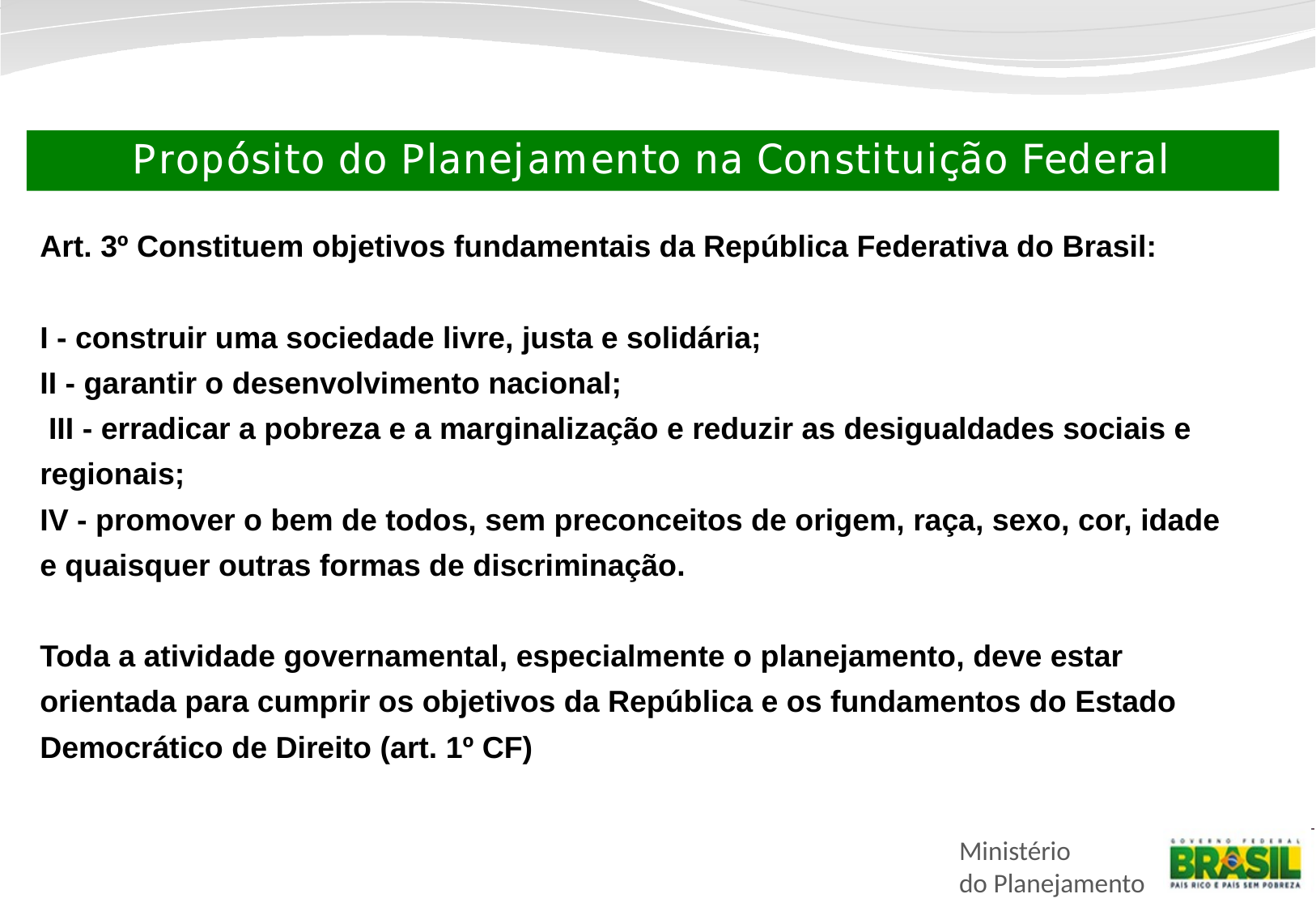

Propósito do Planejamento na Constituição Federal

Art. 3º Constituem objetivos fundamentais da República Federativa do Brasil:

I - construir uma sociedade livre, justa e solidária;
II - garantir o desenvolvimento nacional;
 III - erradicar a pobreza e a marginalização e reduzir as desigualdades sociais e regionais;
IV - promover o bem de todos, sem preconceitos de origem, raça, sexo, cor, idade e quaisquer outras formas de discriminação.

Toda a atividade governamental, especialmente o planejamento, deve estar orientada para cumprir os objetivos da República e os fundamentos do Estado Democrático de Direito (art. 1º CF)